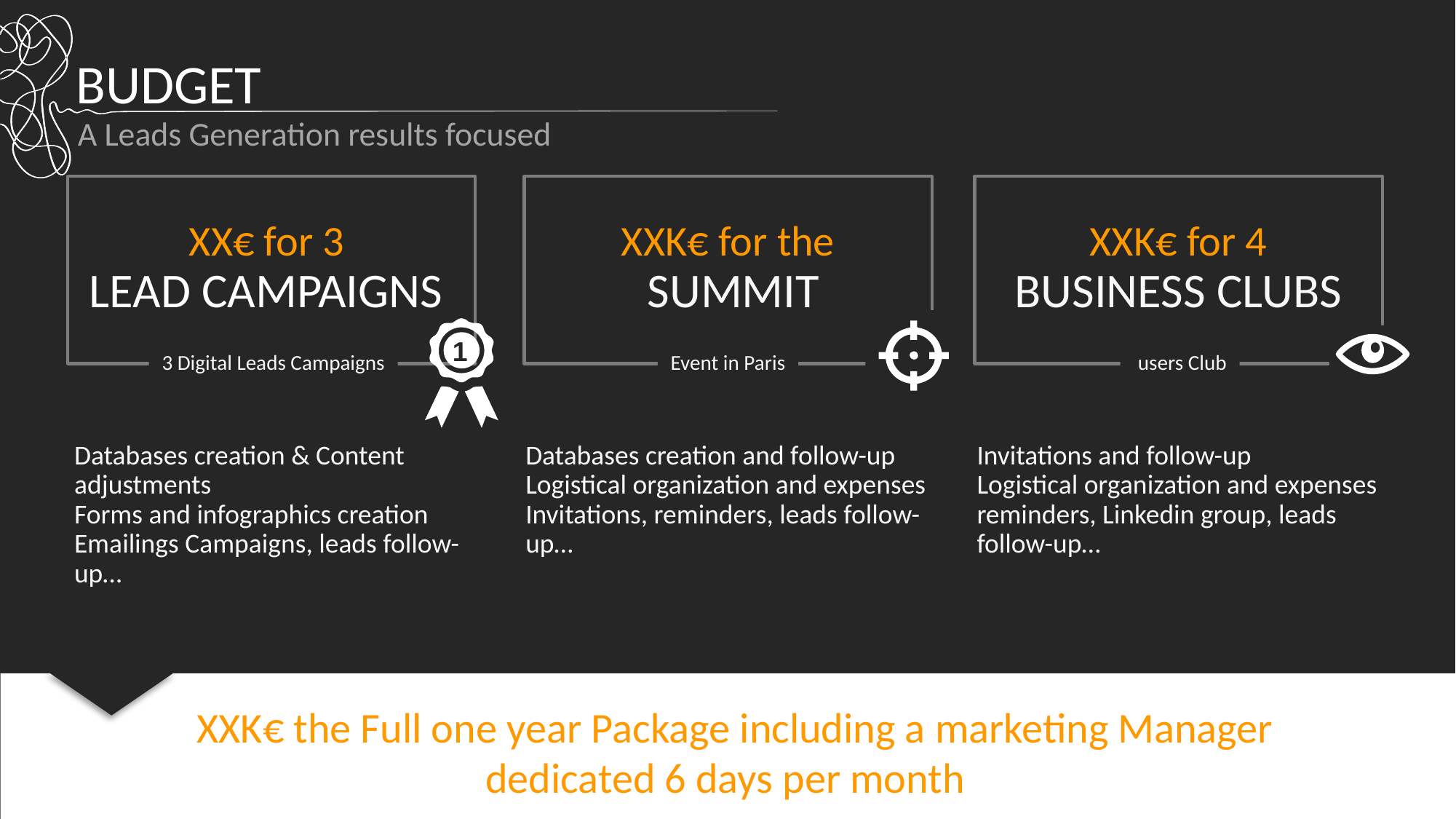

BUDGET
  A Leads Generation results focused
XX€ for 3
LEAD CAMPAIGNS
XXK€ for the
 SUMMIT
XXK€ for 4
BUSINESS CLUBS

1

3 Digital Leads Campaigns
Event in Paris
 users Club

Databases creation and follow-up
Logistical organization and expenses
Invitations, reminders, leads follow-up…
Invitations and follow-up
Logistical organization and expenses
reminders, Linkedin group, leads follow-up…

Databases creation & Content adjustments
Forms and infographics creation
Emailings Campaigns, leads follow-up…

XXK€ the Full one year Package including a marketing Manager dedicated 6 days per month